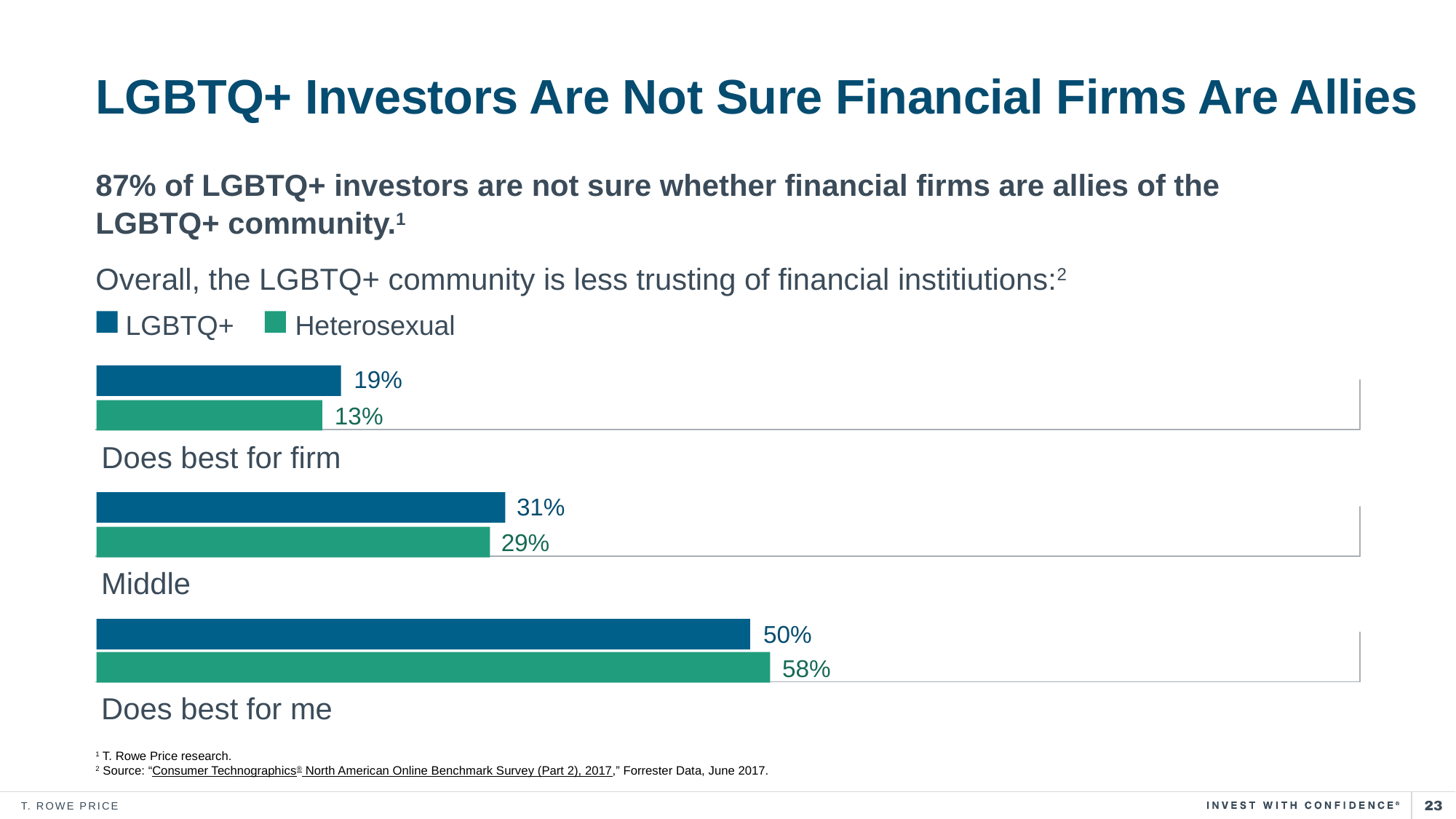

# LGBTQ+ Investors Are Not Sure Financial Firms Are Allies
87% of LGBTQ+ investors are not sure whether financial firms are allies of the
LGBTQ+ community.1
Overall, the LGBTQ+ community is less trusting of financial institiutions:2
LGBTQ+        Heterosexual

19%

13%

Does best for firm
31%

29%

Middle
50%

58%

Does best for me
1 T. Rowe Price research.
2 Source: “Consumer Technographics® North American Online Benchmark Survey (Part 2), 2017,” Forrester Data, June 2017.